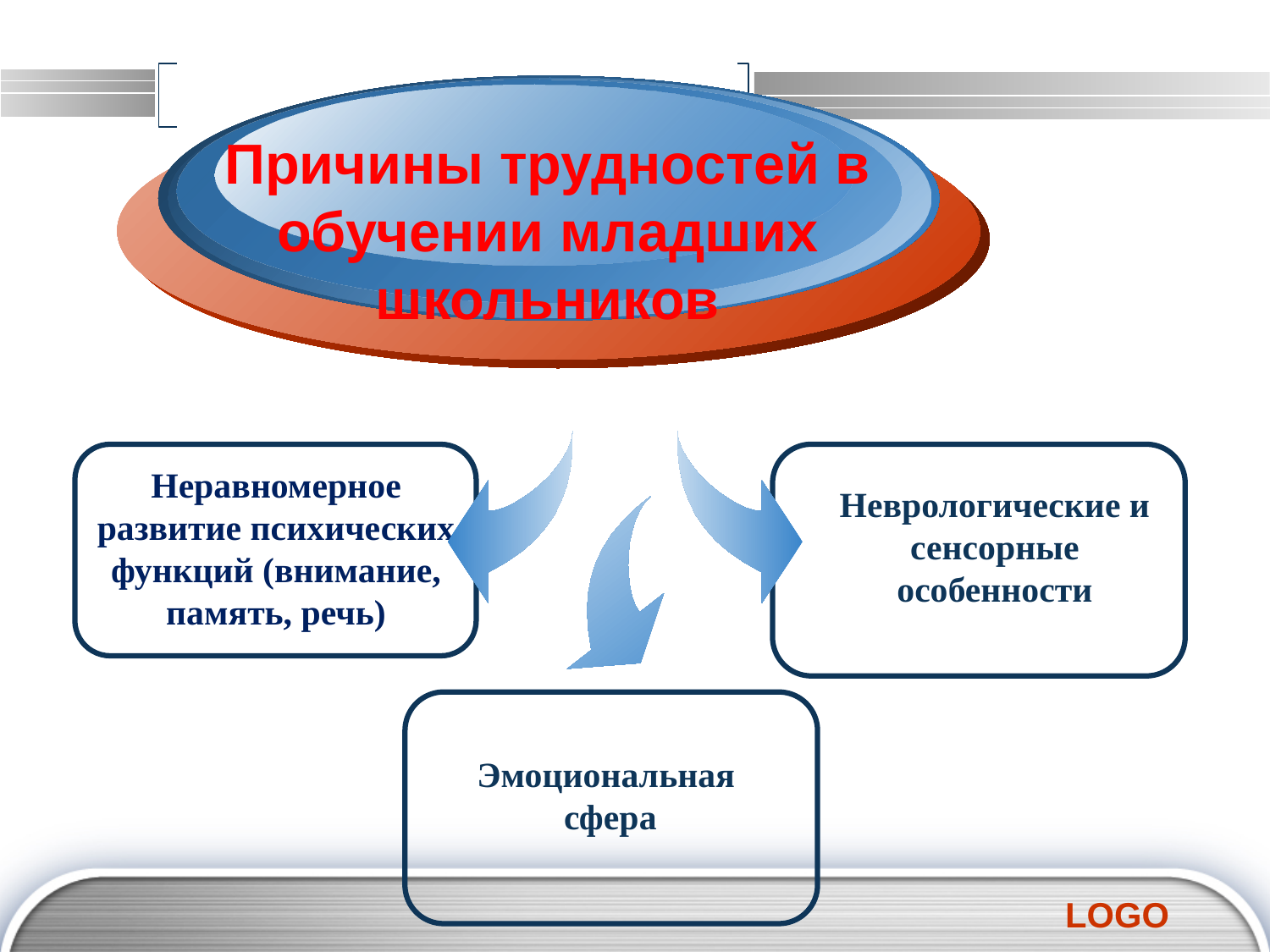

Причины трудностей в обучении младших школьников

Неравномерное развитие психических функций (внимание, память, речь)
Неврологические и сенсорные особенности

Эмоциональная
сфера